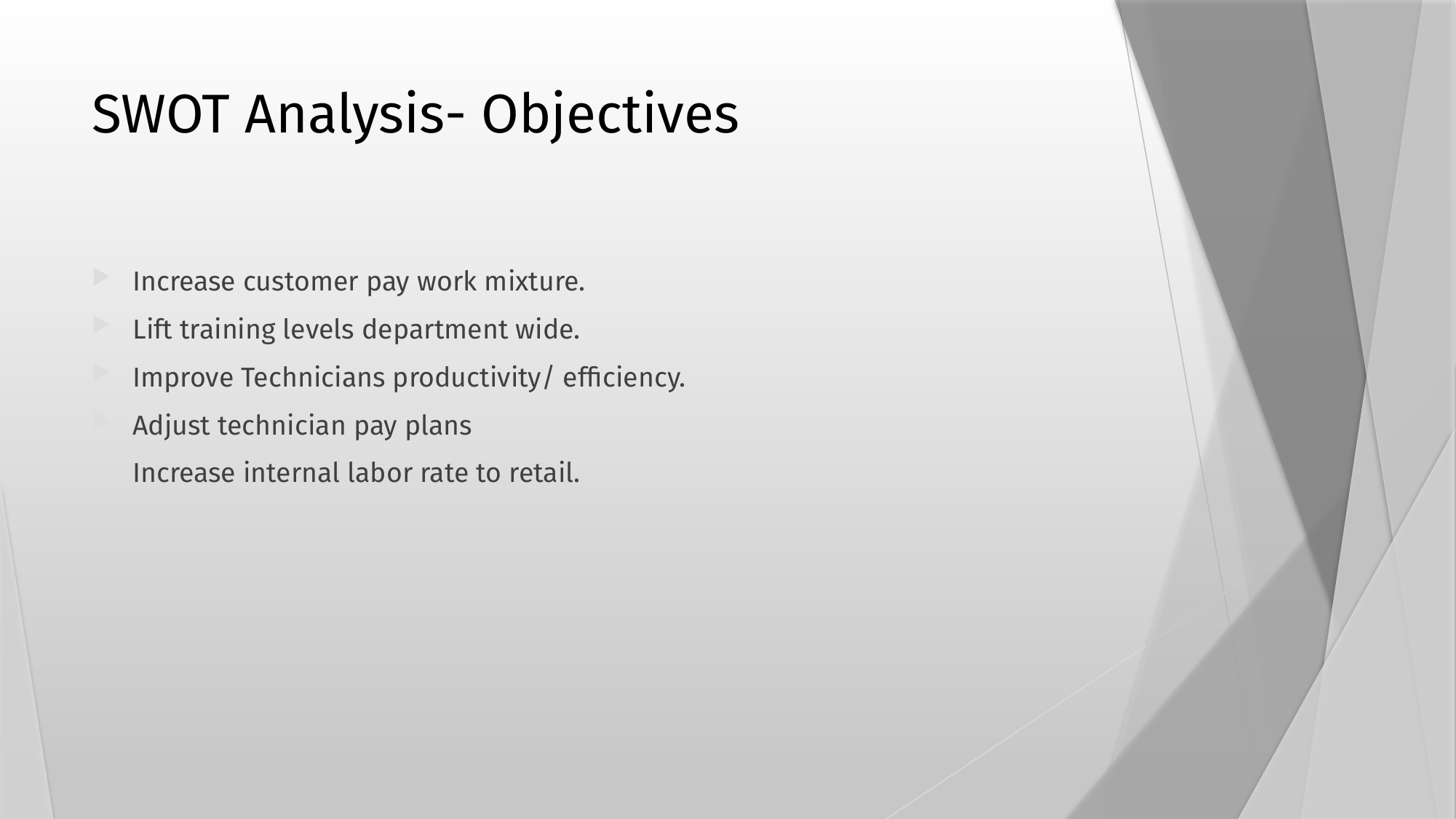

# SWOT Analysis- Objectives
Increase customer pay work mixture.
Lift training levels department wide.
Improve Technicians productivity/ efficiency.
Adjust technician pay plans
Increase internal labor rate to retail.